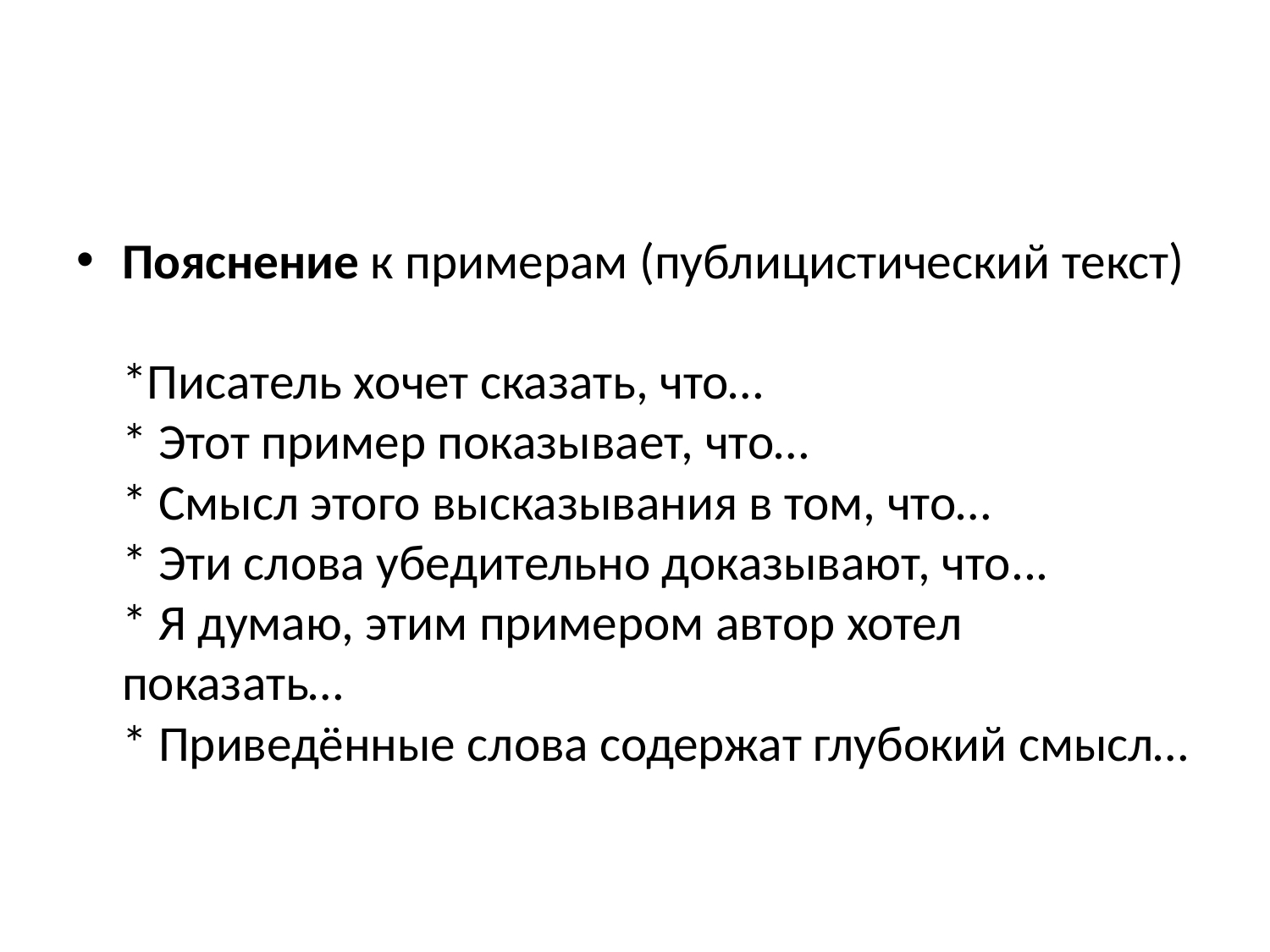

Пояснение к примерам (публицистический текст)
*Писатель хочет сказать, что…
* Этот пример показывает, что…
* Смысл этого высказывания в том, что…
* Эти слова убедительно доказывают, что...
* Я думаю, этим примером автор хотел показать…
* Приведённые слова содержат глубокий смысл…